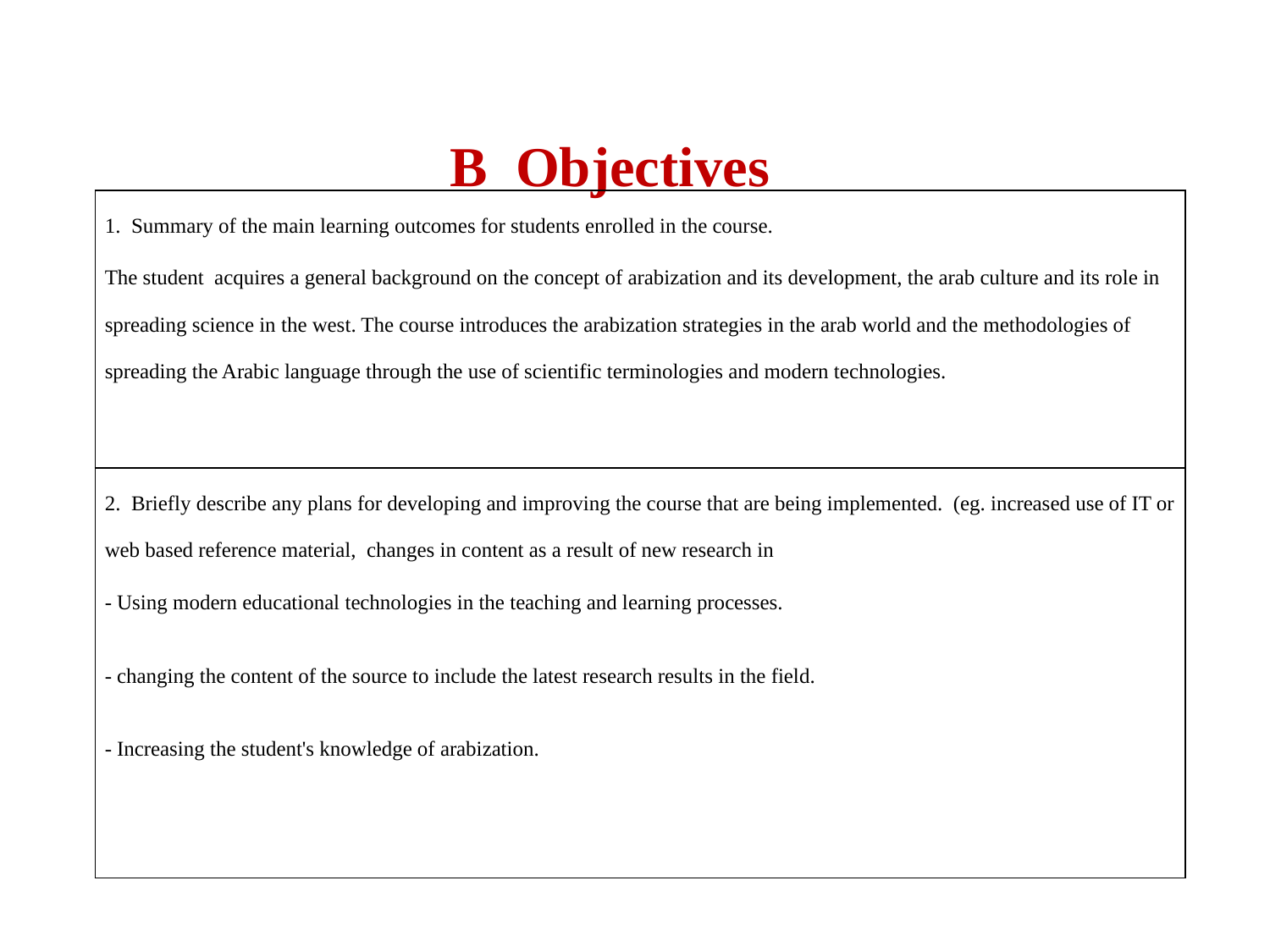

# B  Objectives
| 1. Summary of the main learning outcomes for students enrolled in the course. The student acquires a general background on the concept of arabization and its development, the arab culture and its role in spreading science in the west. The course introduces the arabization strategies in the arab world and the methodologies of spreading the Arabic language through the use of scientific terminologies and modern technologies. |
| --- |
| 2. Briefly describe any plans for developing and improving the course that are being implemented. (eg. increased use of IT or web based reference material, changes in content as a result of new research in - Using modern educational technologies in the teaching and learning processes. - changing the content of the source to include the latest research results in the field. - Increasing the student's knowledge of arabization. |